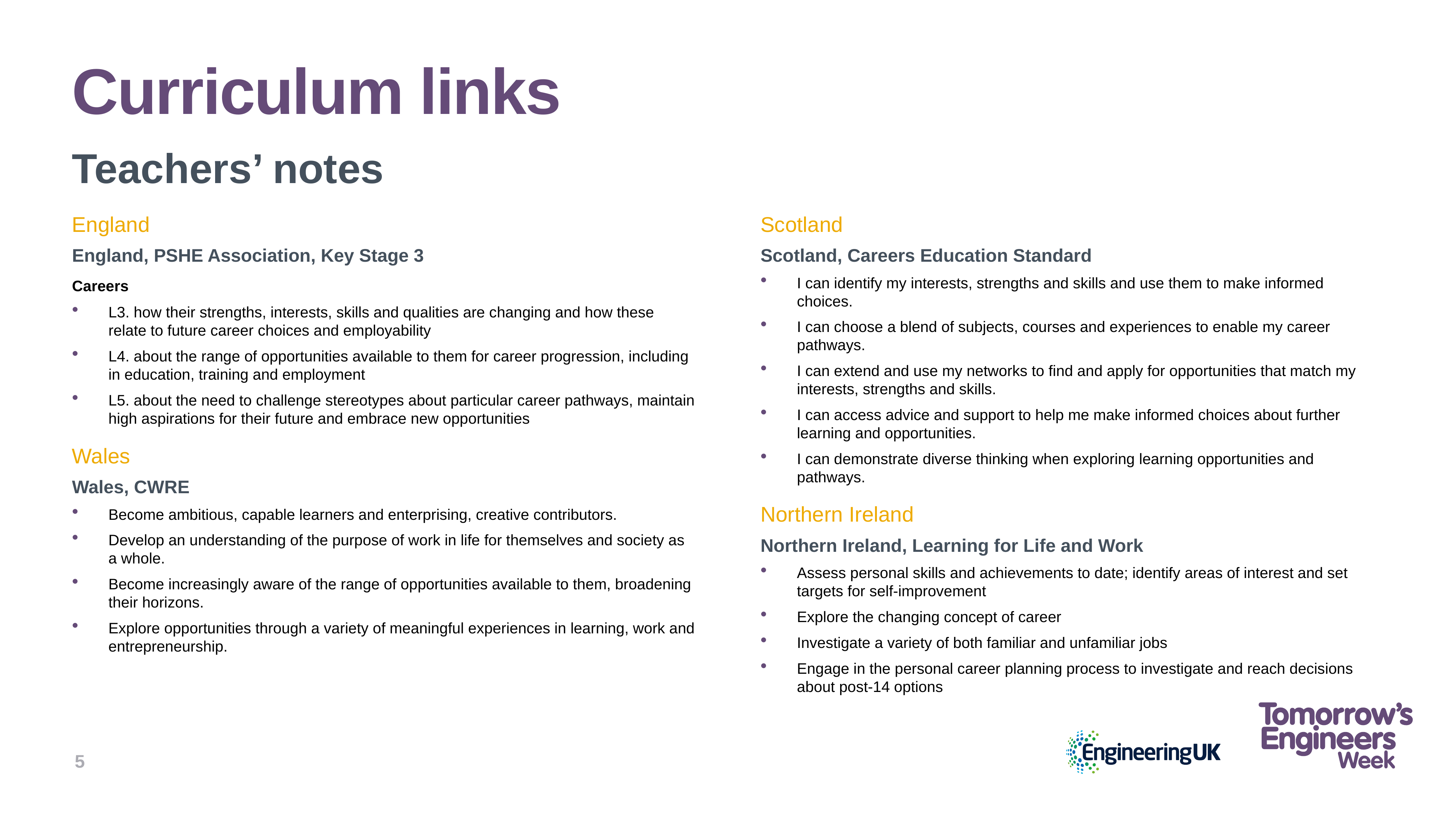

# Curriculum links
​Teachers’ notes​
England
England, PSHE Association, Key Stage 3
Careers​
L3. how their strengths, interests, skills and qualities are changing and how these relate to future career choices and employability
L4. about the range of opportunities available to them for career progression, including in education, training and employment
L5. about the need to challenge stereotypes about particular career pathways, maintain high aspirations for their future and embrace new opportunities
Wales
Wales, CWRE
Become ambitious, capable learners and enterprising, creative contributors.​
Develop an understanding of the purpose of work in life for themselves and society as a whole.​
Become increasingly aware of the range of opportunities available to them, broadening their horizons.​
Explore opportunities through a variety of meaningful experiences in learning, work and entrepreneurship.
Scotland
Scotland, Careers Education Standard
I can identify my interests, strengths and skills and use them to make informed choices.​
I can choose a blend of subjects, courses and experiences to enable my career pathways.​
I can extend and use my networks to find and apply for opportunities that match my interests, strengths and skills.​
I can access advice and support to help me make informed choices about further learning and opportunities.​
I can demonstrate diverse thinking when exploring learning opportunities and pathways.
Northern Ireland
Northern Ireland, Learning for Life and Work
Assess personal skills and achievements to date; identify areas of interest and set targets for self-improvement
Explore the changing concept of career​
Investigate a variety of both familiar and unfamiliar jobs​
Engage in the personal career planning process to investigate and reach decisions about post-14 options
5